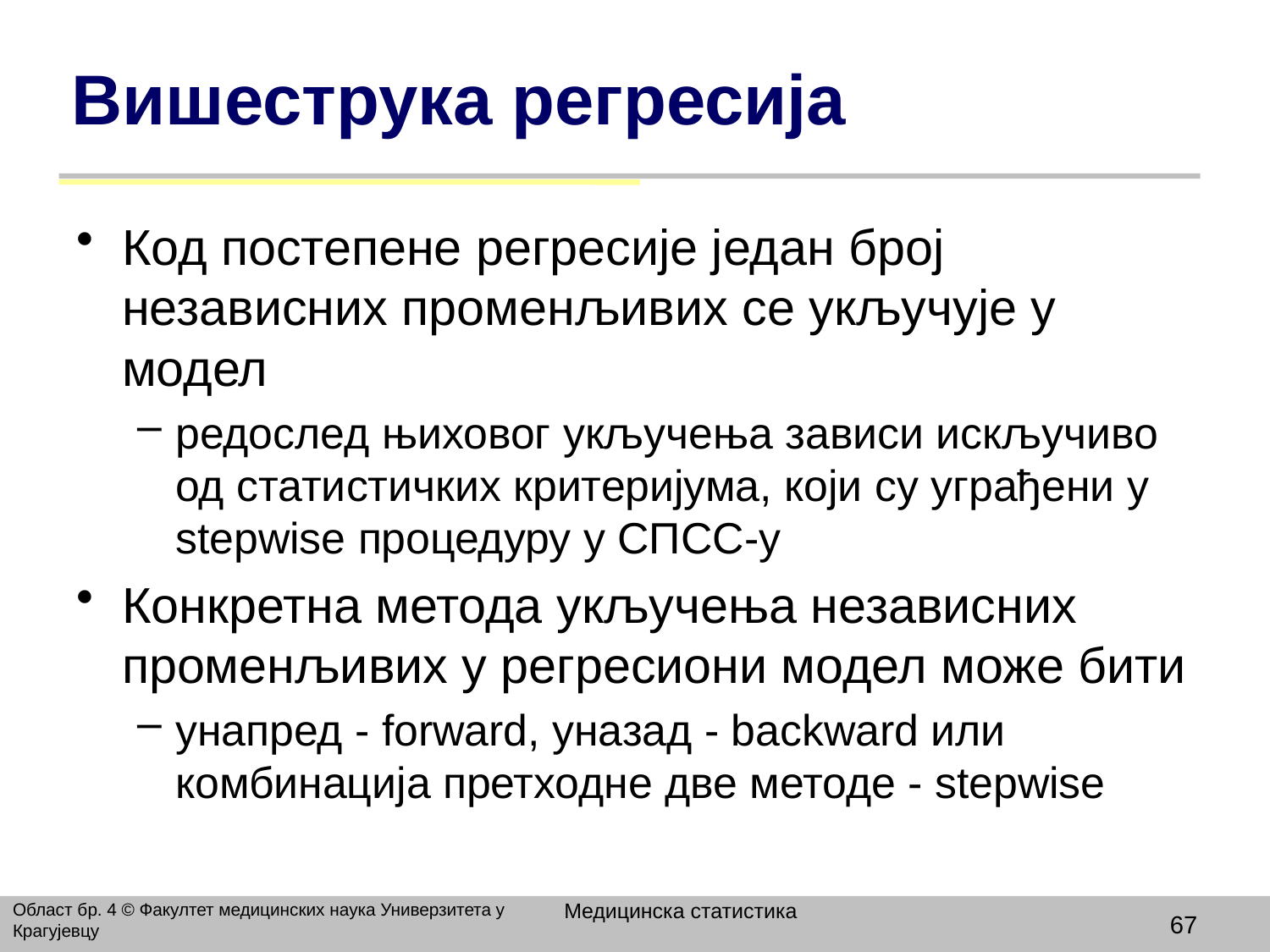

# Вишеструка регресија
Код постепене регресије један број независних променљивих се укључује у модел
редослед њиховог укључења зависи искључиво од статистичких критеријума, који су уграђени у stepwise процедуру у СПСС-у
Конкретна метода укључења независних променљивих у регресиони модел може бити
унапред - forward, уназад - backward или комбинација претходне две методе - stepwise
Медицинска статистика
Област бр. 4 © Факултет медицинских наука Универзитета у Крагујевцу
67